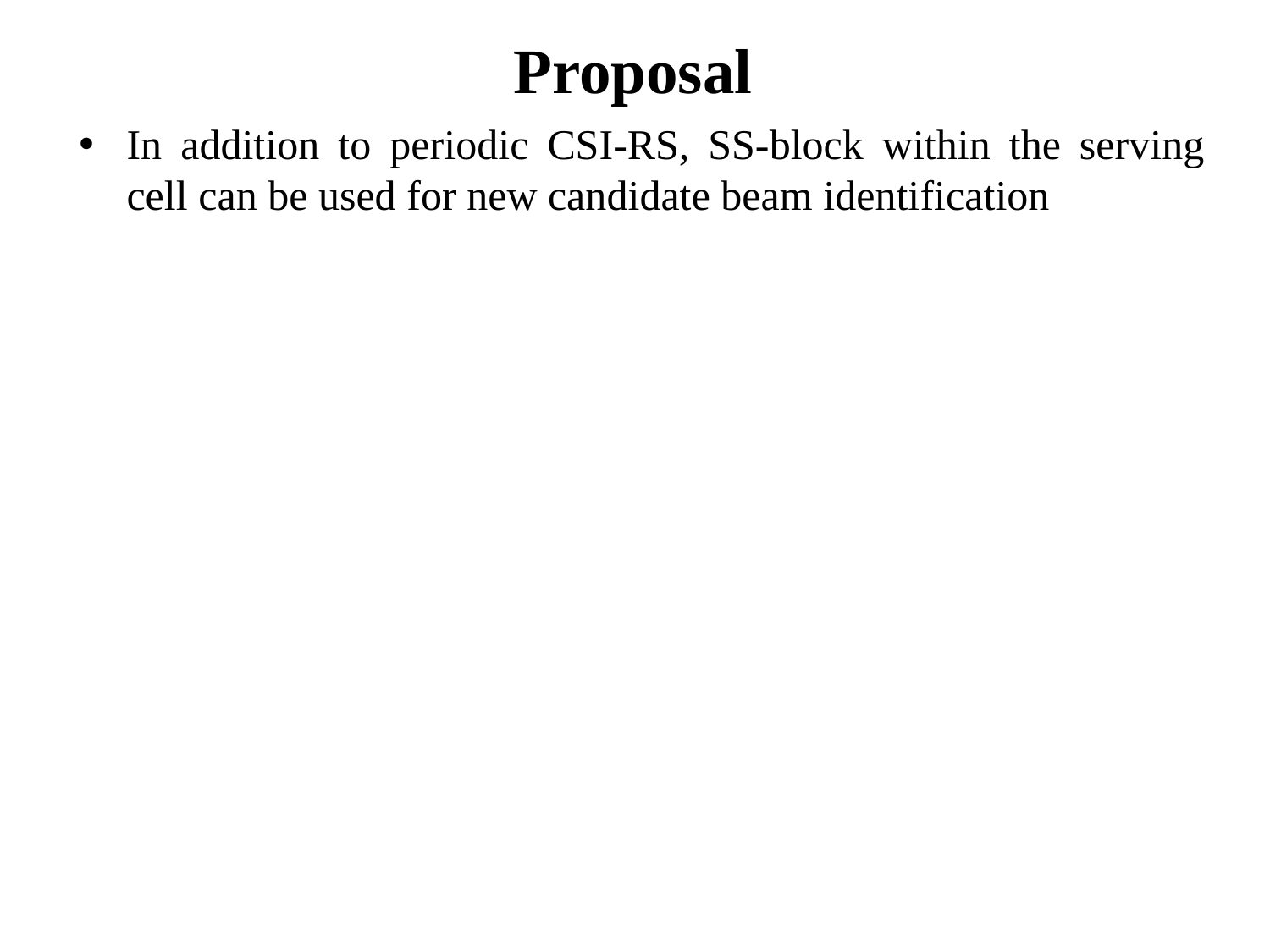

# Proposal
In addition to periodic CSI-RS, SS-block within the serving cell can be used for new candidate beam identification